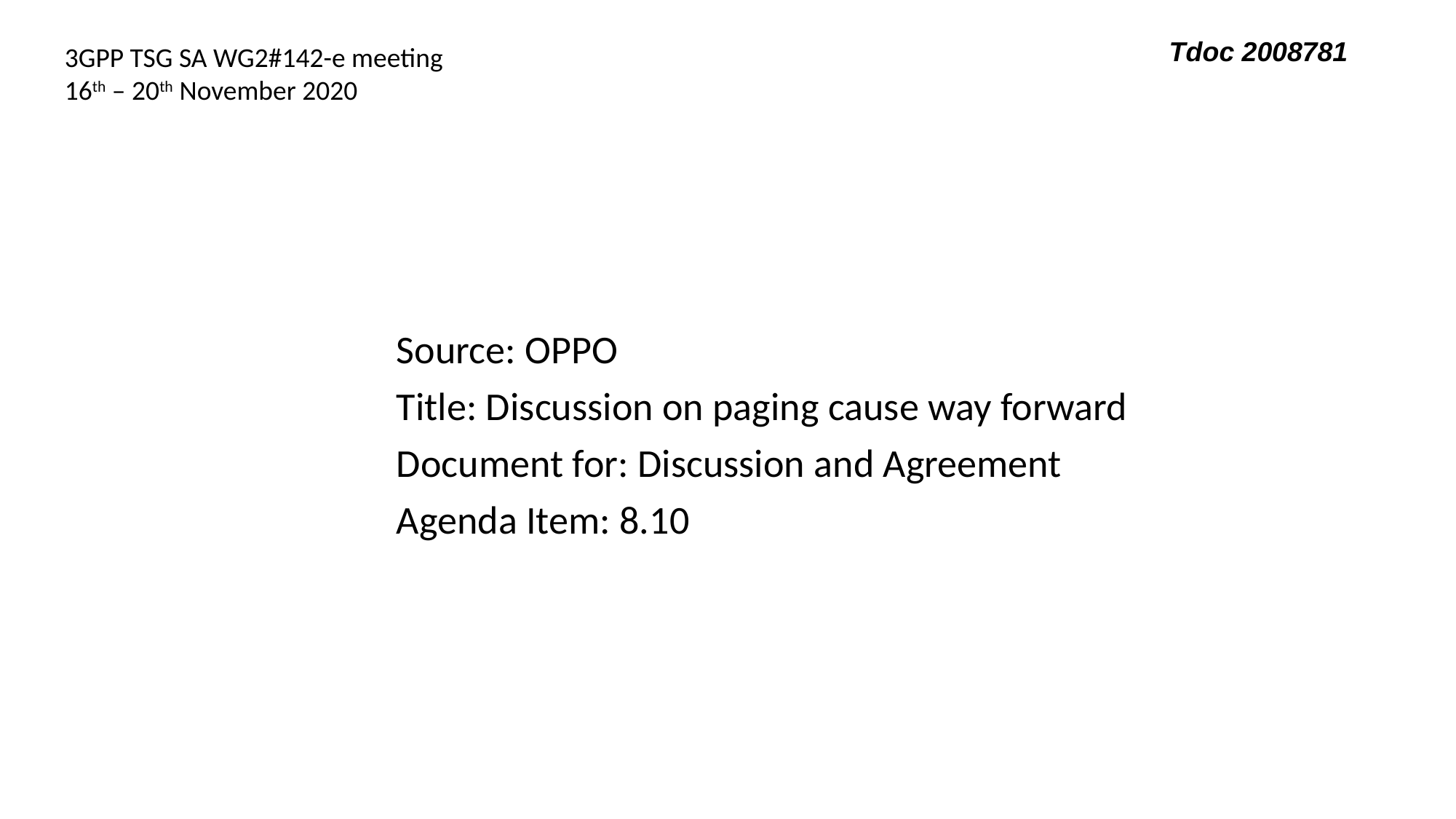

Tdoc 2008781
3GPP TSG SA WG2#142-e meeting
16th – 20th November 2020
Source: OPPO
Title: Discussion on paging cause way forward
Document for: Discussion and Agreement
Agenda Item: 8.10